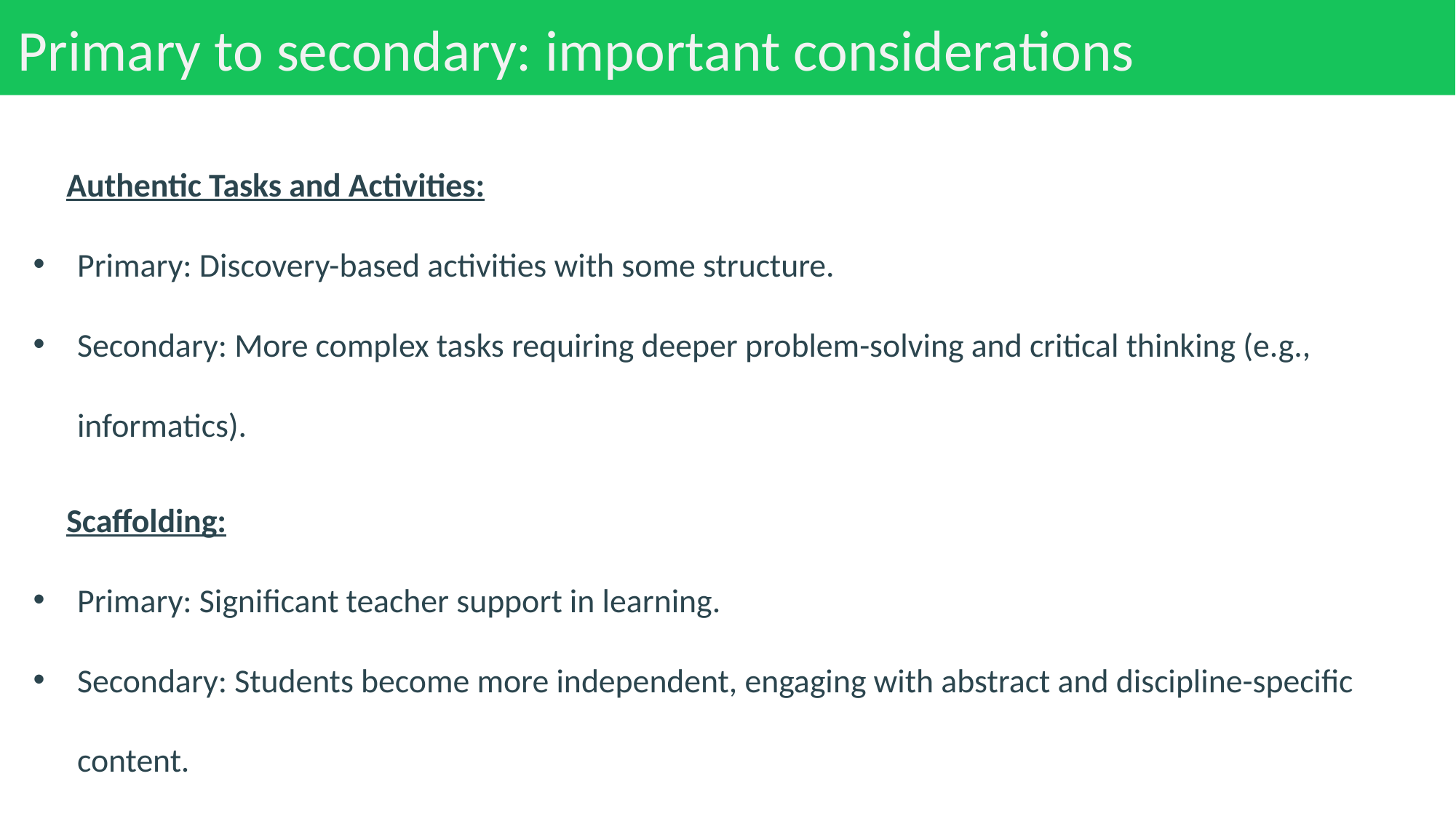

# Primary to secondary: important considerations
Authentic Tasks and Activities:
Primary: Discovery-based activities with some structure.
Secondary: More complex tasks requiring deeper problem-solving and critical thinking (e.g., informatics).
Scaffolding:
Primary: Significant teacher support in learning.
Secondary: Students become more independent, engaging with abstract and discipline-specific content.